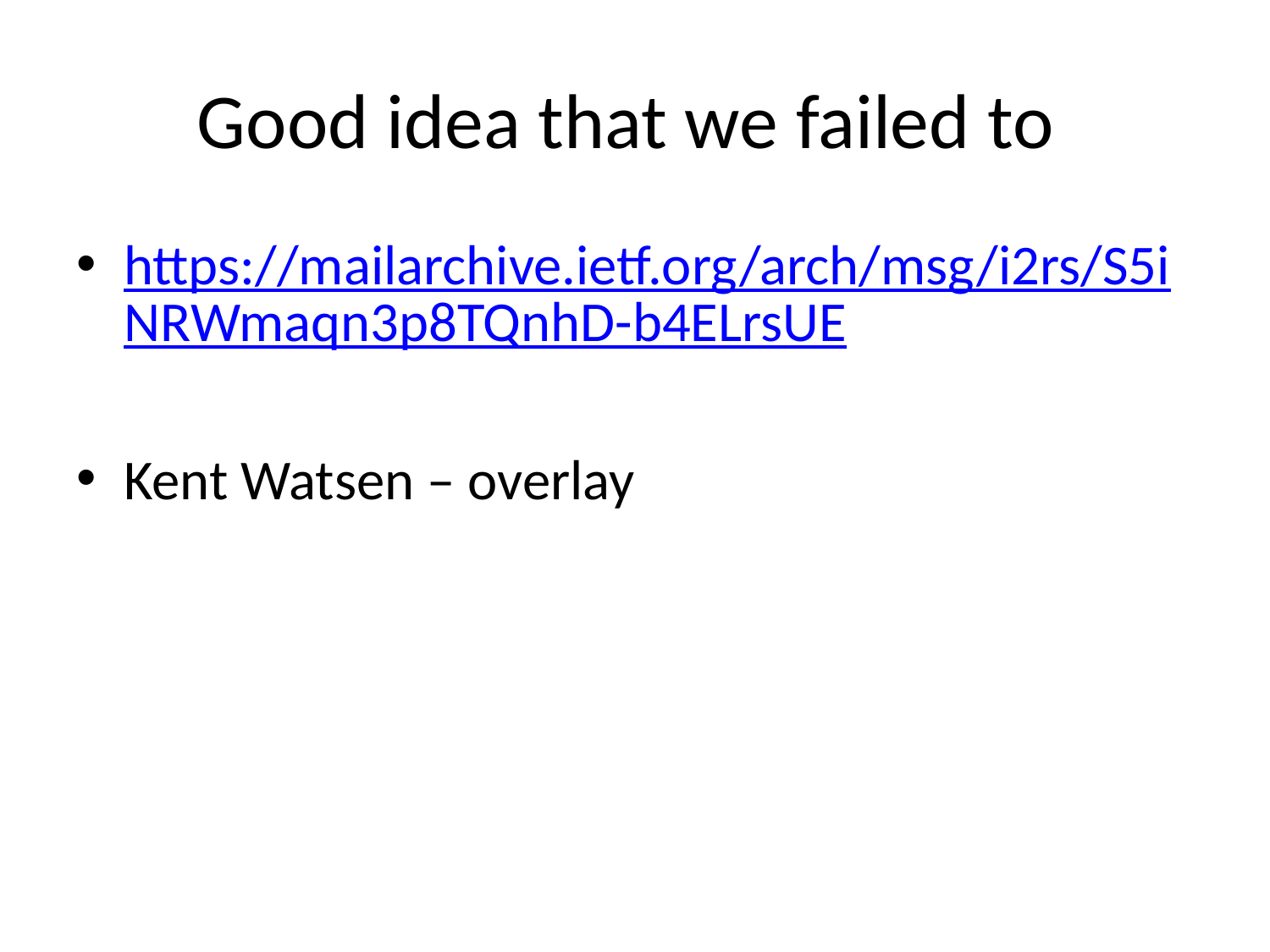

# Good idea that we failed to
https://mailarchive.ietf.org/arch/msg/i2rs/S5iNRWmaqn3p8TQnhD-b4ELrsUE

Kent Watsen – overlay